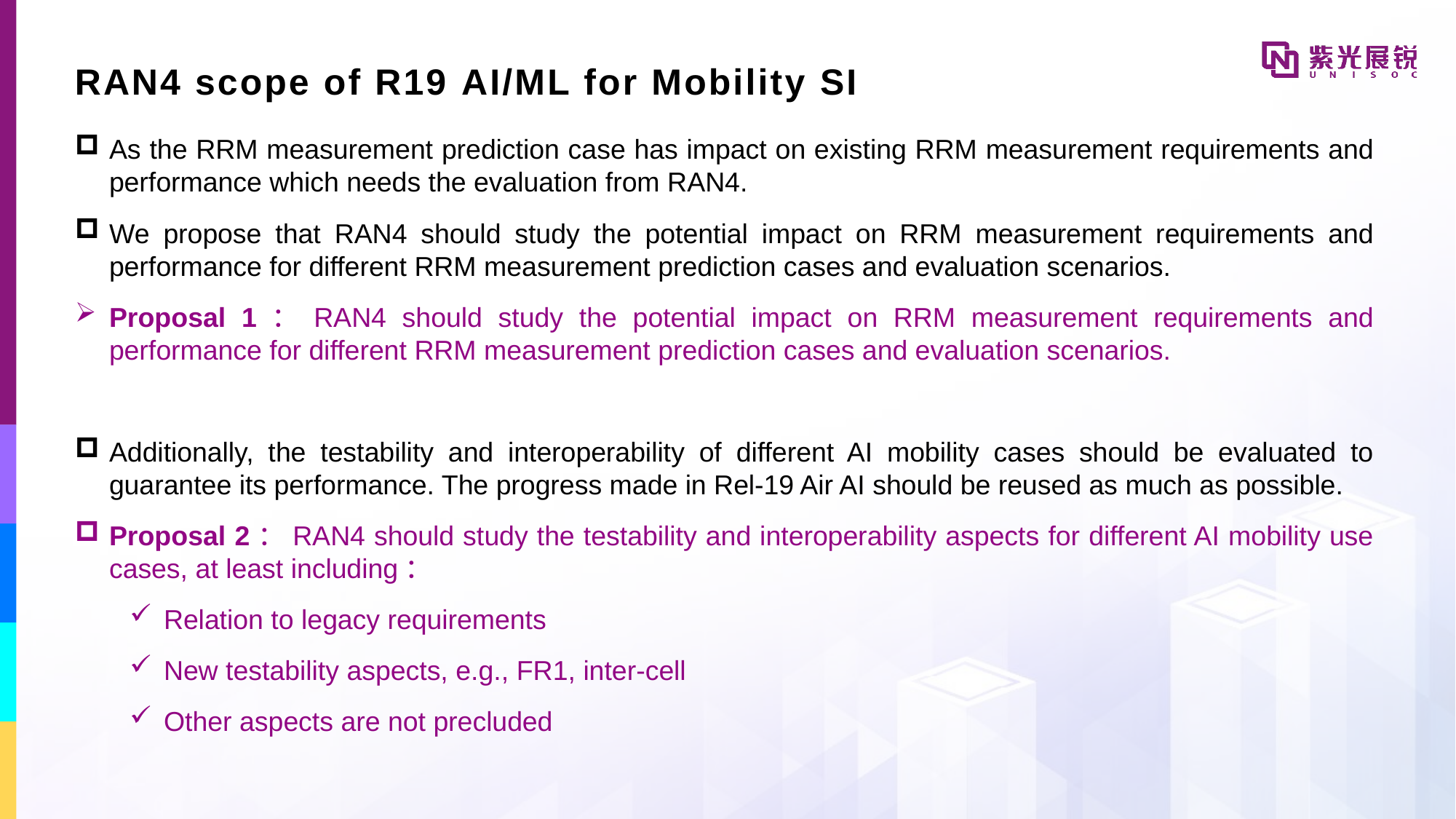

RAN4 scope of R19 AI/ML for Mobility SI
As the RRM measurement prediction case has impact on existing RRM measurement requirements and performance which needs the evaluation from RAN4.
We propose that RAN4 should study the potential impact on RRM measurement requirements and performance for different RRM measurement prediction cases and evaluation scenarios.
Proposal 1：RAN4 should study the potential impact on RRM measurement requirements and performance for different RRM measurement prediction cases and evaluation scenarios.

Additionally, the testability and interoperability of different AI mobility cases should be evaluated to guarantee its performance. The progress made in Rel-19 Air AI should be reused as much as possible.
Proposal 2：RAN4 should study the testability and interoperability aspects for different AI mobility use cases, at least including：
Relation to legacy requirements
New testability aspects, e.g., FR1, inter-cell
Other aspects are not precluded